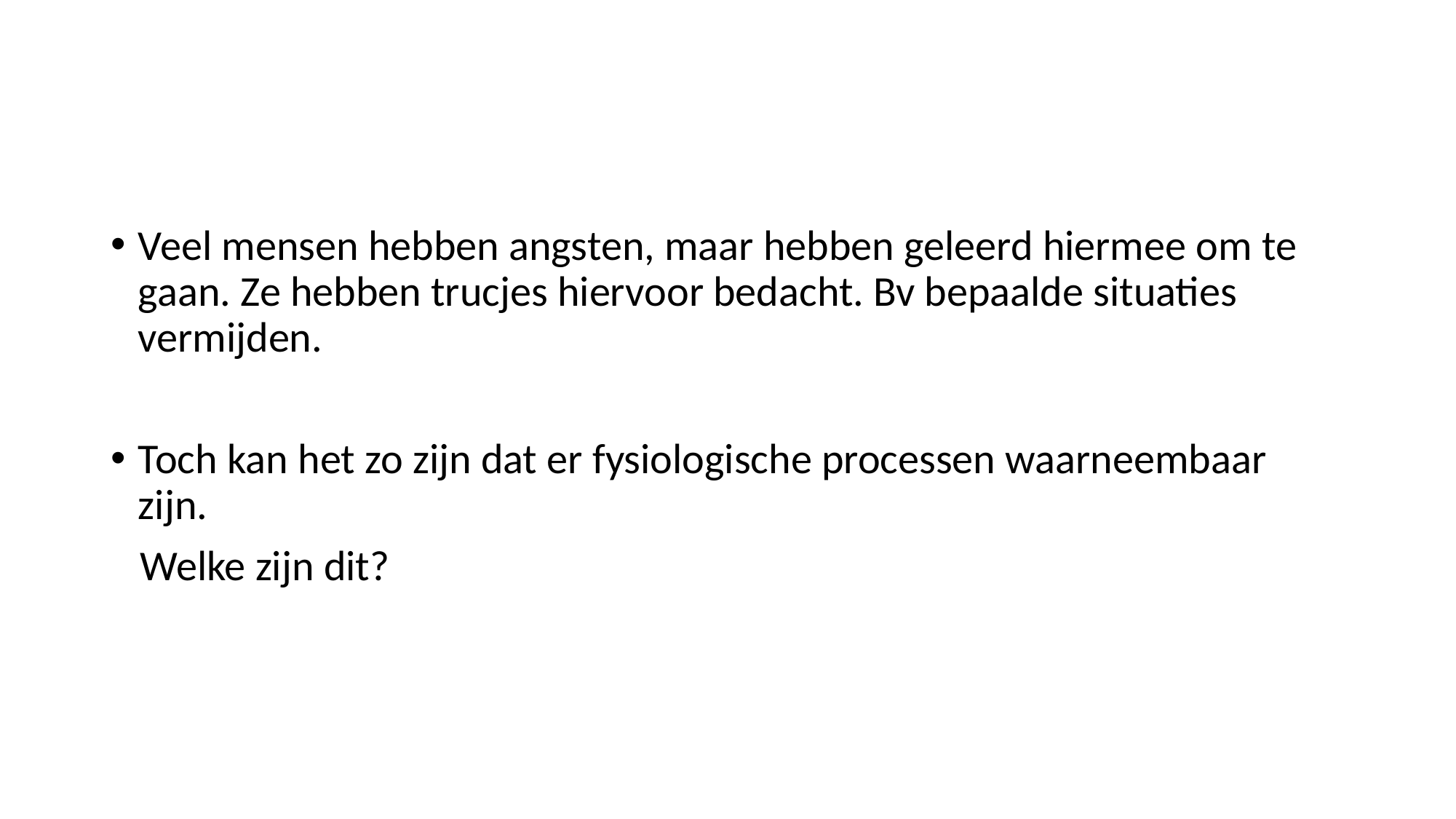

#
Veel mensen hebben angsten, maar hebben geleerd hiermee om te gaan. Ze hebben trucjes hiervoor bedacht. Bv bepaalde situaties vermijden.

Toch kan het zo zijn dat er fysiologische processen waarneembaar zijn.
   Welke zijn dit?